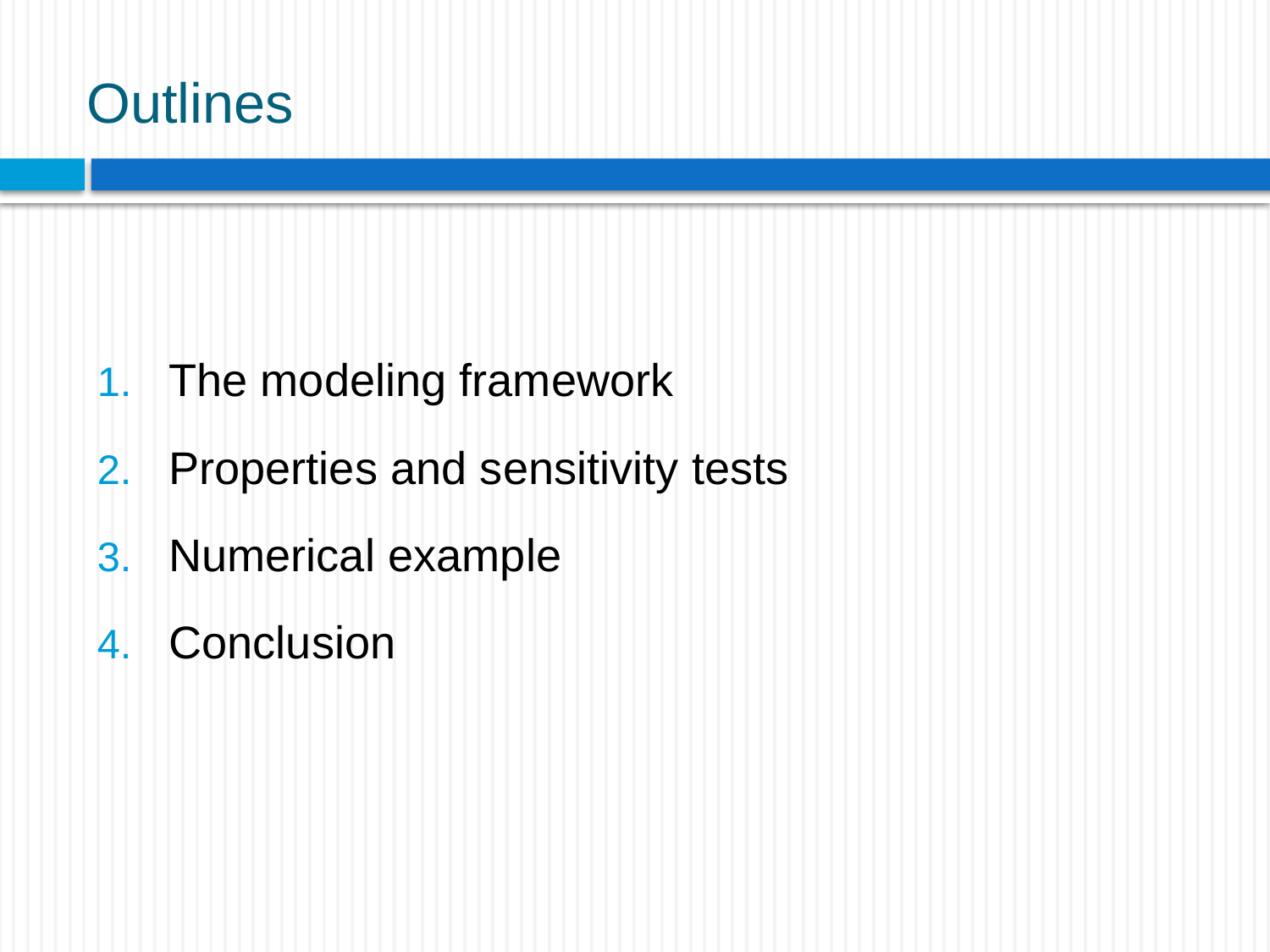

# Outlines
The modeling framework
Properties and sensitivity tests
Numerical example
Conclusion